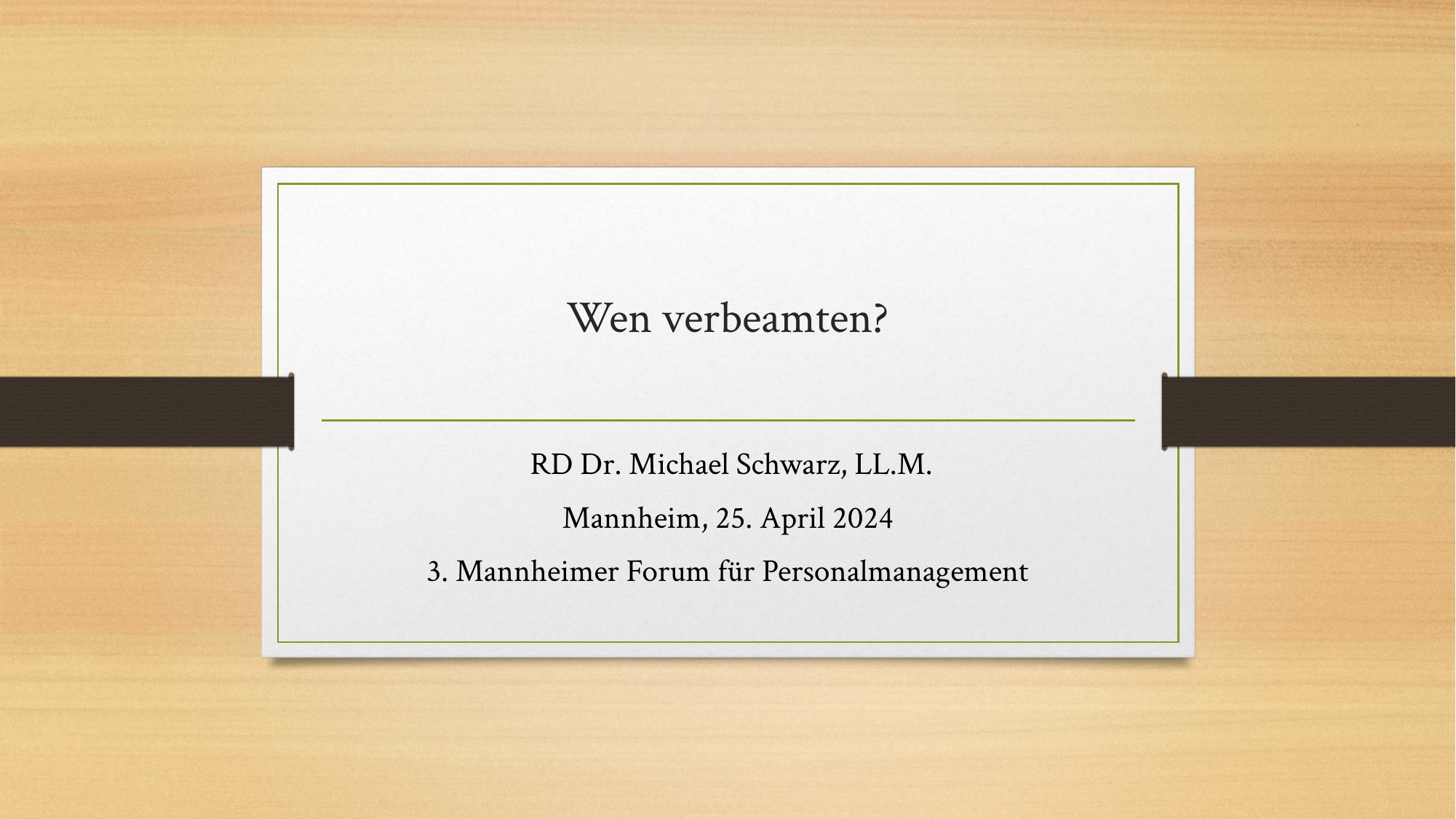

# Wen verbeamten?
 RD Dr. Michael Schwarz, LL.M.
Mannheim, 25. April 2024
3. Mannheimer Forum für Personalmanagement